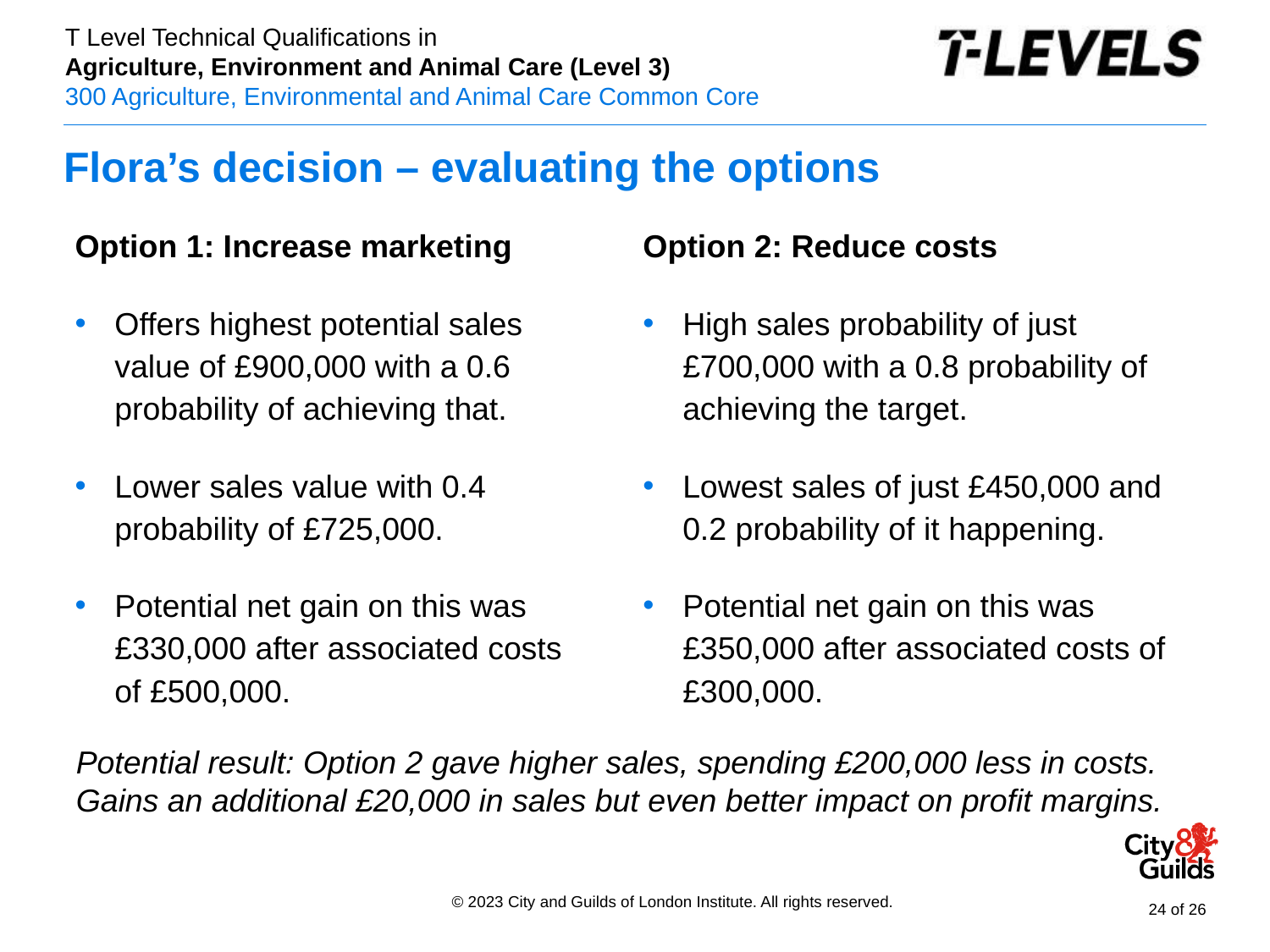

# Flora’s decision – evaluating the options
Option 1: Increase marketing
Offers highest potential sales value of £900,000 with a 0.6 probability of achieving that.
Lower sales value with 0.4 probability of £725,000.
Potential net gain on this was £330,000 after associated costs of £500,000.
Option 2: Reduce costs
High sales probability of just £700,000 with a 0.8 probability of achieving the target.
Lowest sales of just £450,000 and 0.2 probability of it happening.
Potential net gain on this was £350,000 after associated costs of £300,000.
Potential result: Option 2 gave higher sales, spending £200,000 less in costs. Gains an additional £20,000 in sales but even better impact on profit margins.